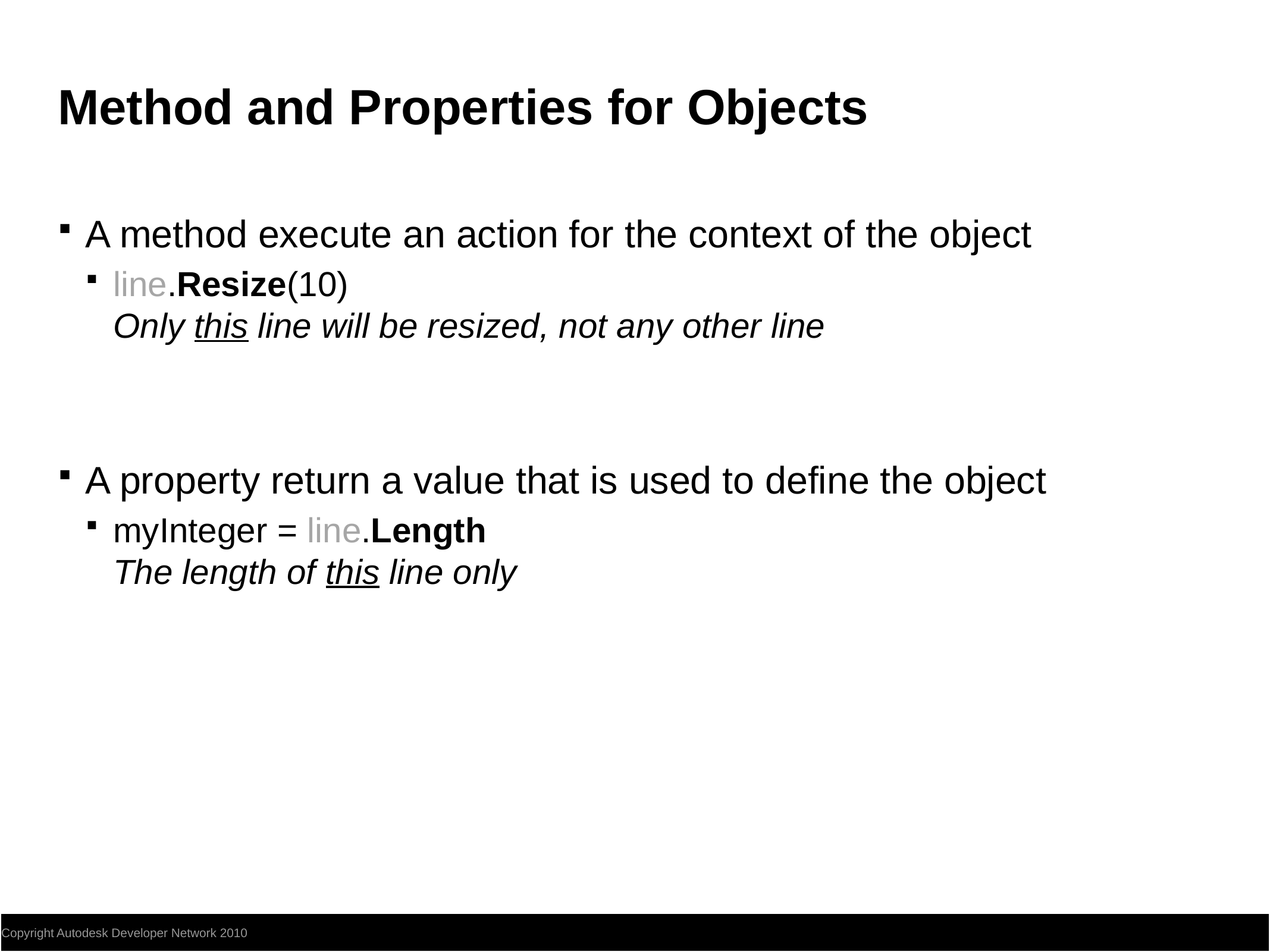

# Method and Properties for Objects
A method execute an action for the context of the object
line.Resize(10)
Only this line will be resized, not any other line

A property return a value that is used to define the object
myInteger = line.Length
The length of this line only